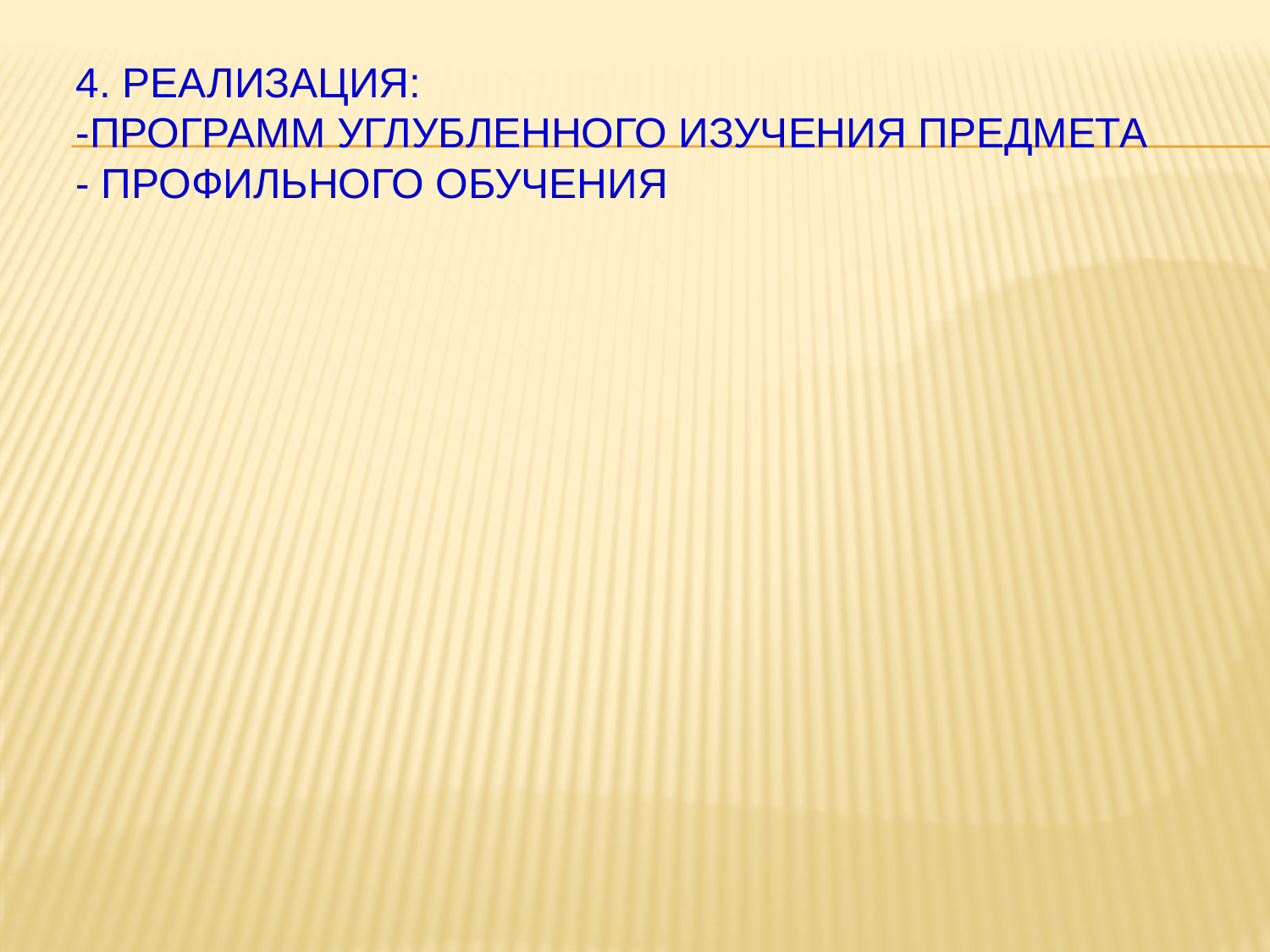

# 4. Реализация: -программ углубленного изучения предмета - профильного обучения